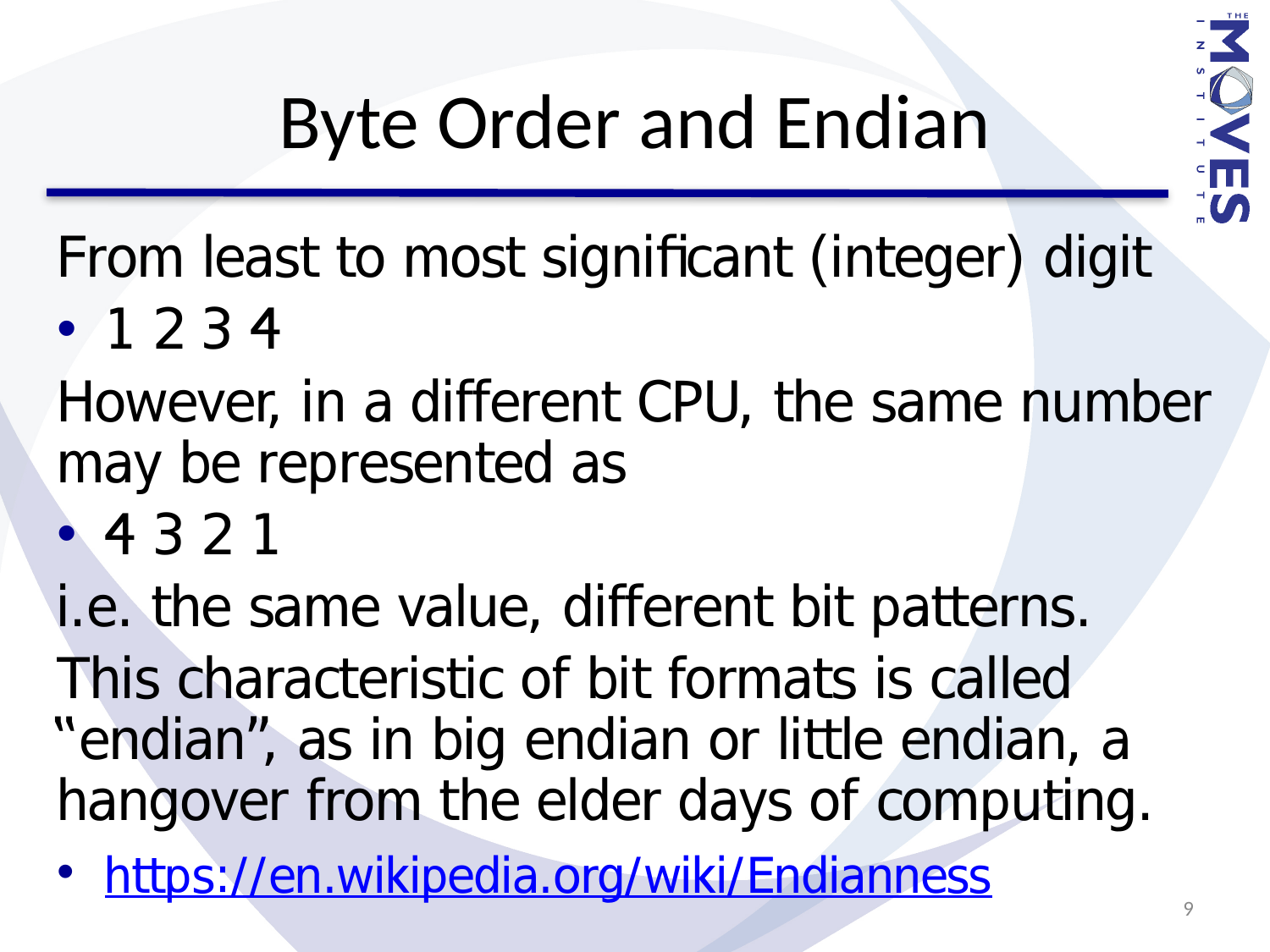

# Byte Order and Endian
From least to most significant (integer) digit
1 2 3 4
However, in a different CPU, the same number may be represented as
4 3 2 1
i.e. the same value, different bit patterns.
This characteristic of bit formats is called “endian”, as in big endian or little endian, a hangover from the elder days of computing.
https://en.wikipedia.org/wiki/Endianness

9